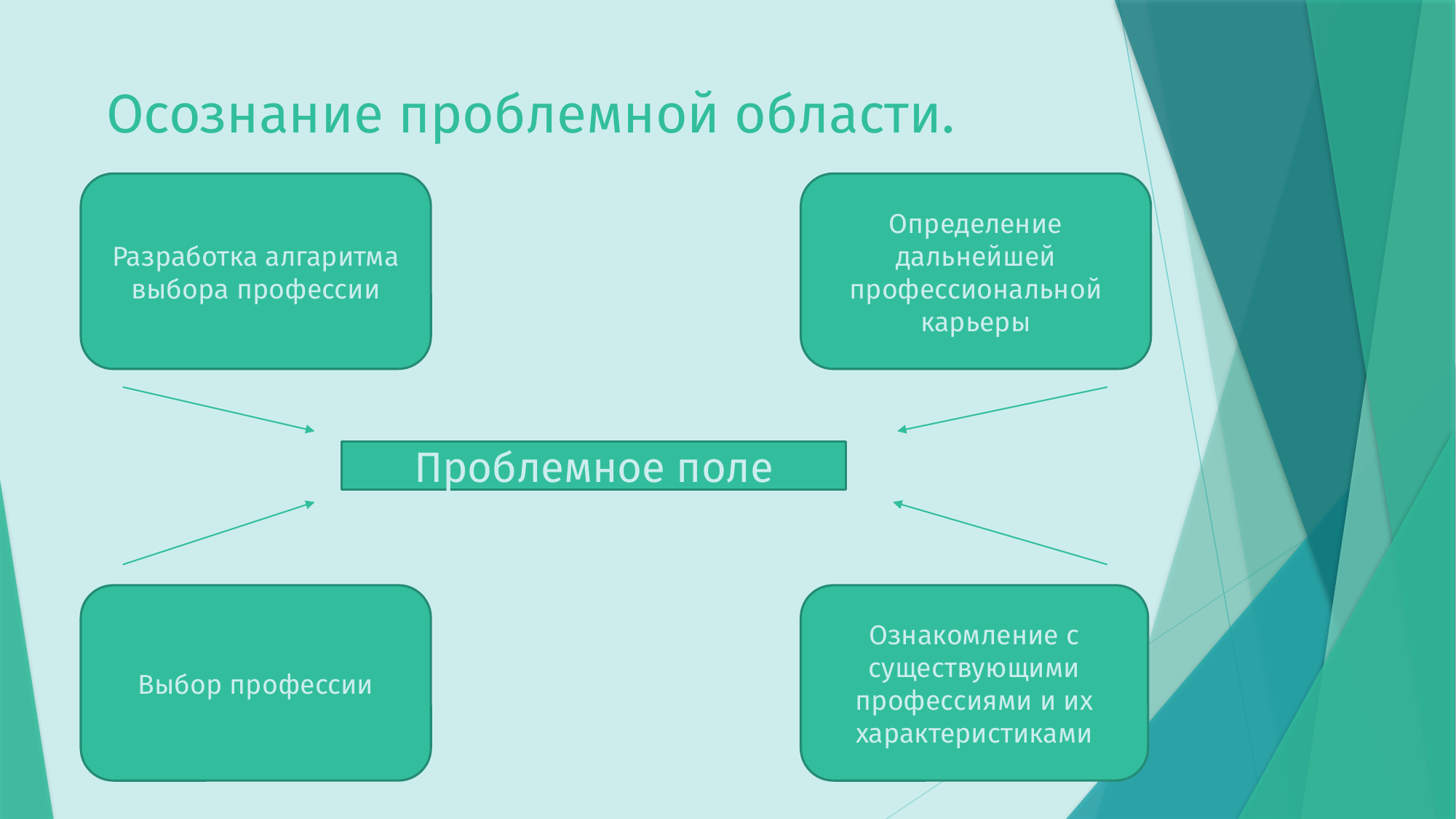

# Осознание проблемной области.
Разработка алгаритма выбора профессии
Определение дальнейшей профессиональной карьеры

Проблемное поле
Выбор профессии
Ознакомление с существующими профессиями и их характеристиками